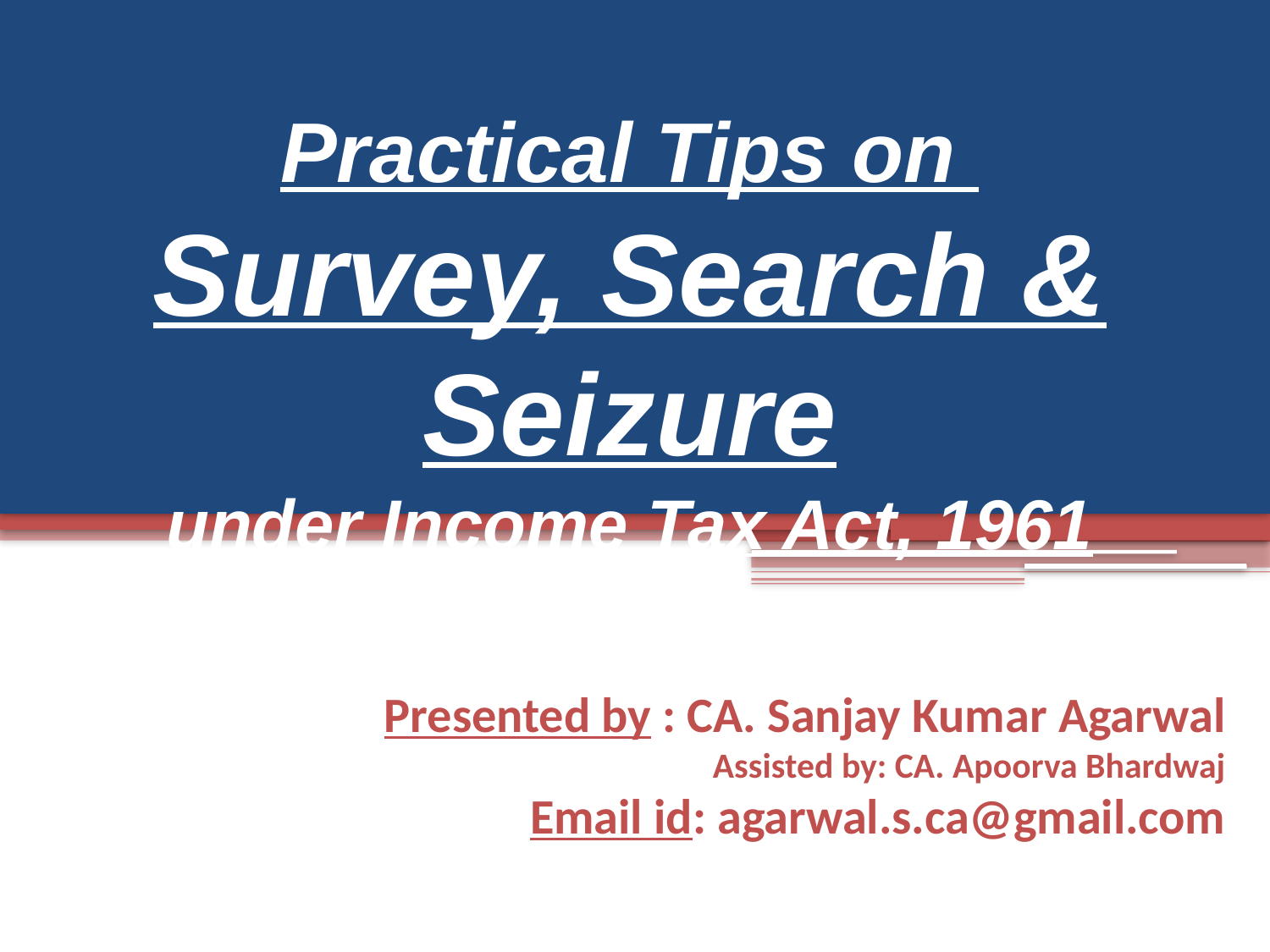

Practical Tips on
Survey, Search & Seizure
under Income Tax Act, 1961
Presented by : CA. Sanjay Kumar Agarwal
Assisted by: CA. Apoorva Bhardwaj
Email id: agarwal.s.ca@gmail.com